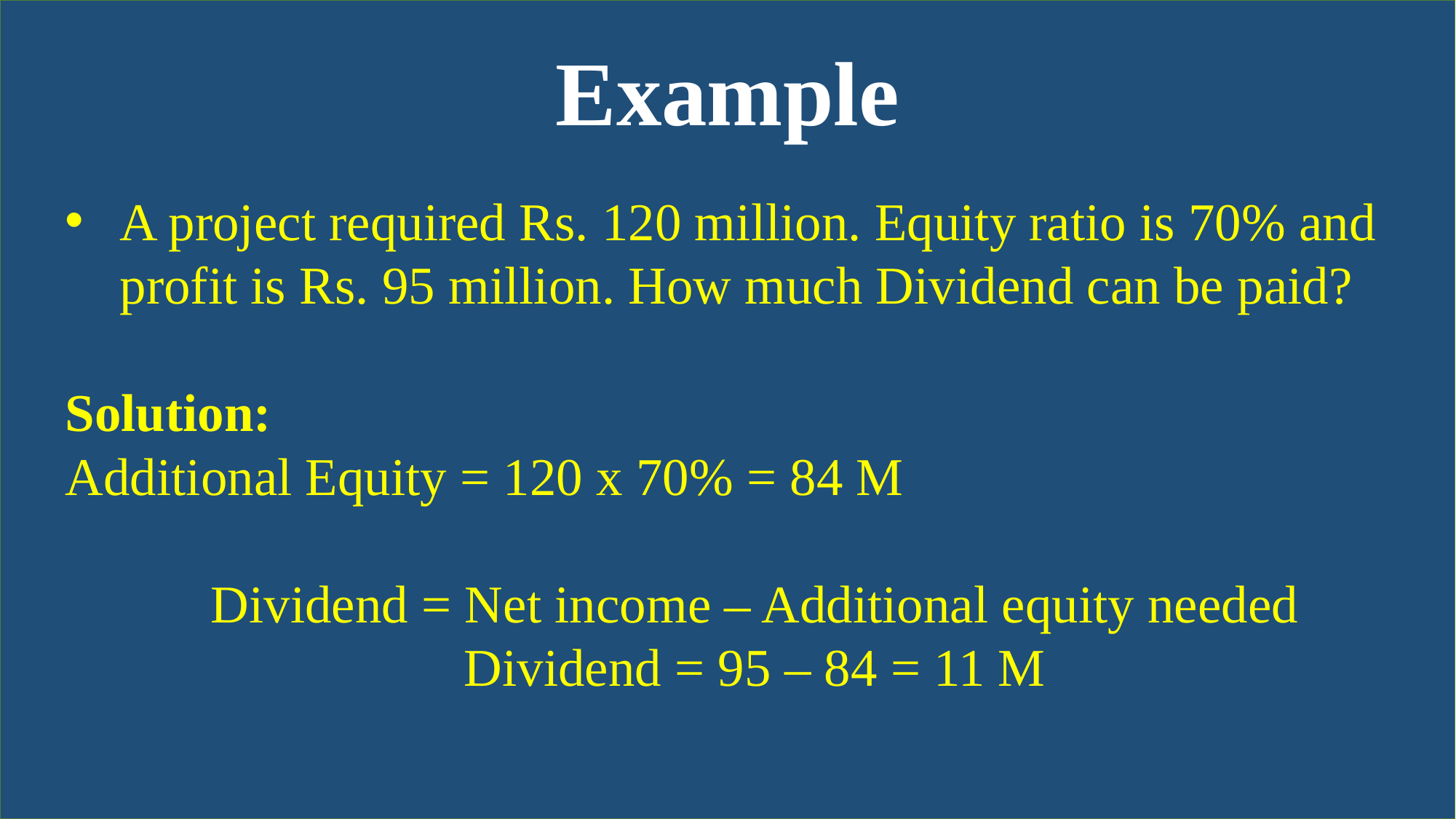

Example

A project required Rs. 120 million. Equity ratio is 70% and profit is Rs. 95 million. How much Dividend can be paid?

Solution:
Additional Equity = 120 x 70% = 84 M

Dividend = Net income – Additional equity needed
Dividend = 95 – 84 = 11 M